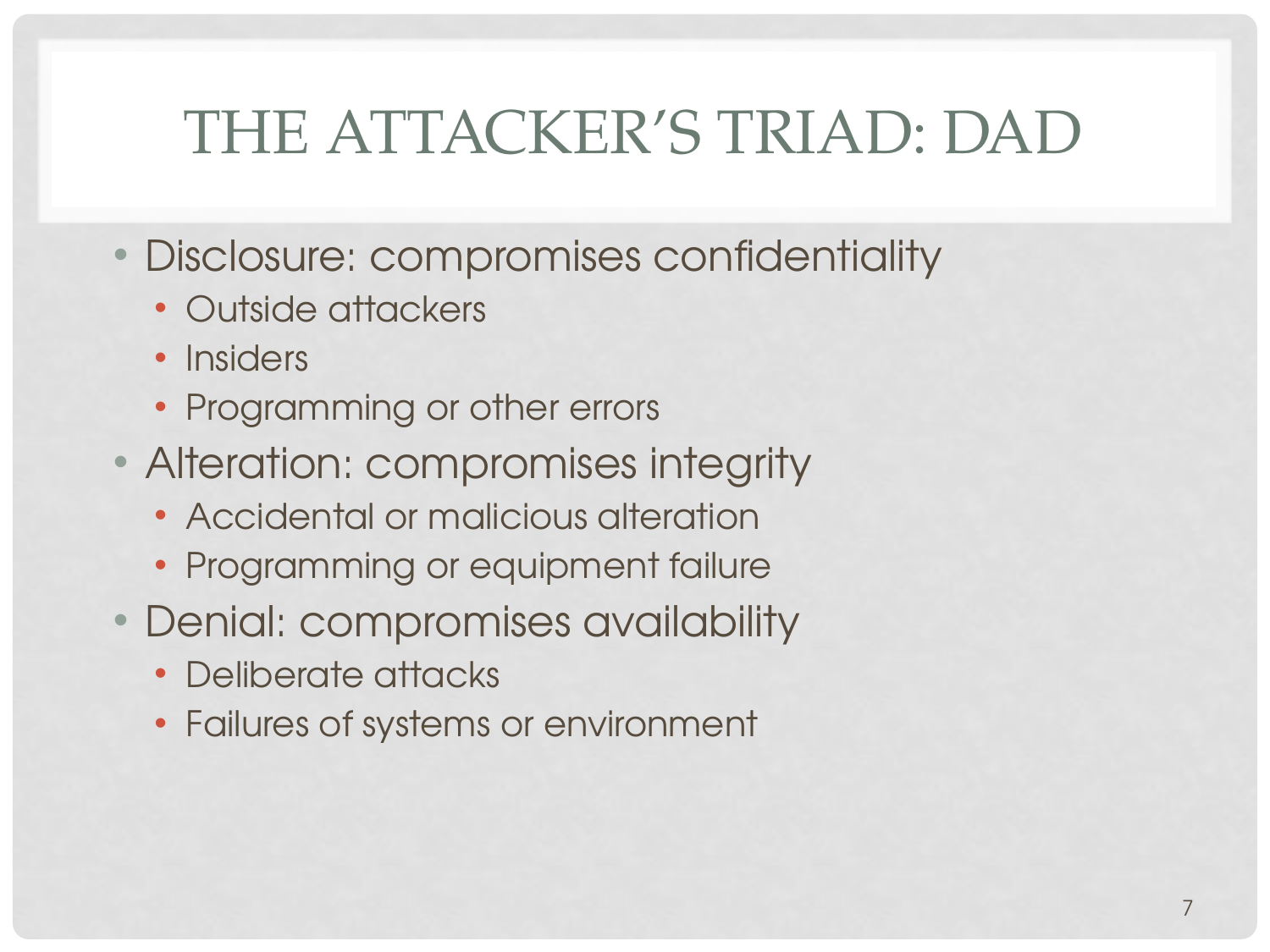

# The Attacker’s Triad: DAD
Disclosure: compromises confidentiality
Outside attackers
Insiders
Programming or other errors
Alteration: compromises integrity
Accidental or malicious alteration
Programming or equipment failure
Denial: compromises availability
Deliberate attacks
Failures of systems or environment
7